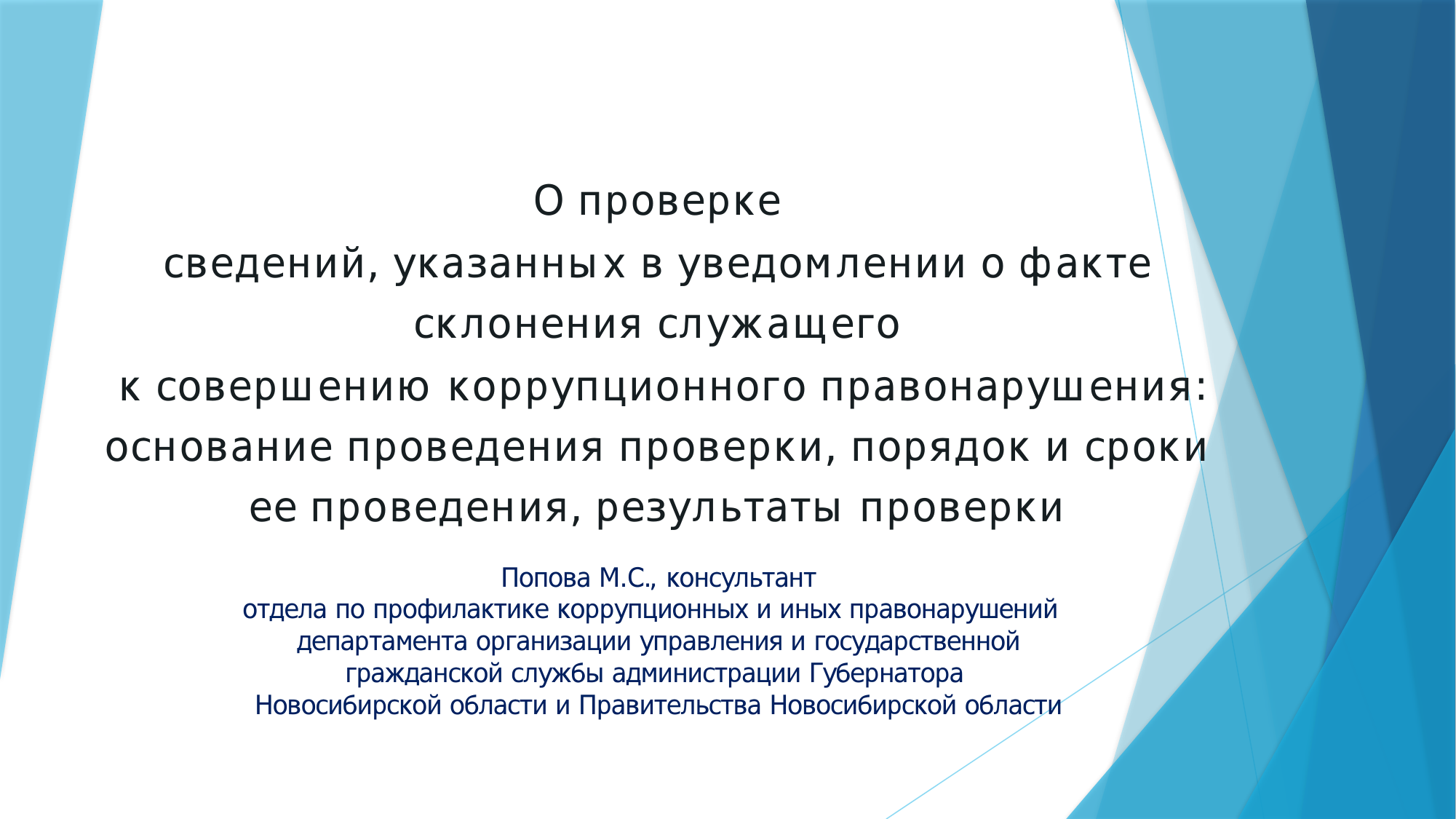

О проверке
сведений, указанных в уведомлении о факте склонения служащего
 к совершению коррупционного правонарушения: основание проведения проверки, порядок и сроки ее проведения, результаты проверки

Попова М.С., консультант
отдела по профилактике коррупционных и иных правонарушений
департамента организации управления и государственной
гражданской службы администрации Губернатора
Новосибирской области и Правительства Новосибирской области

#